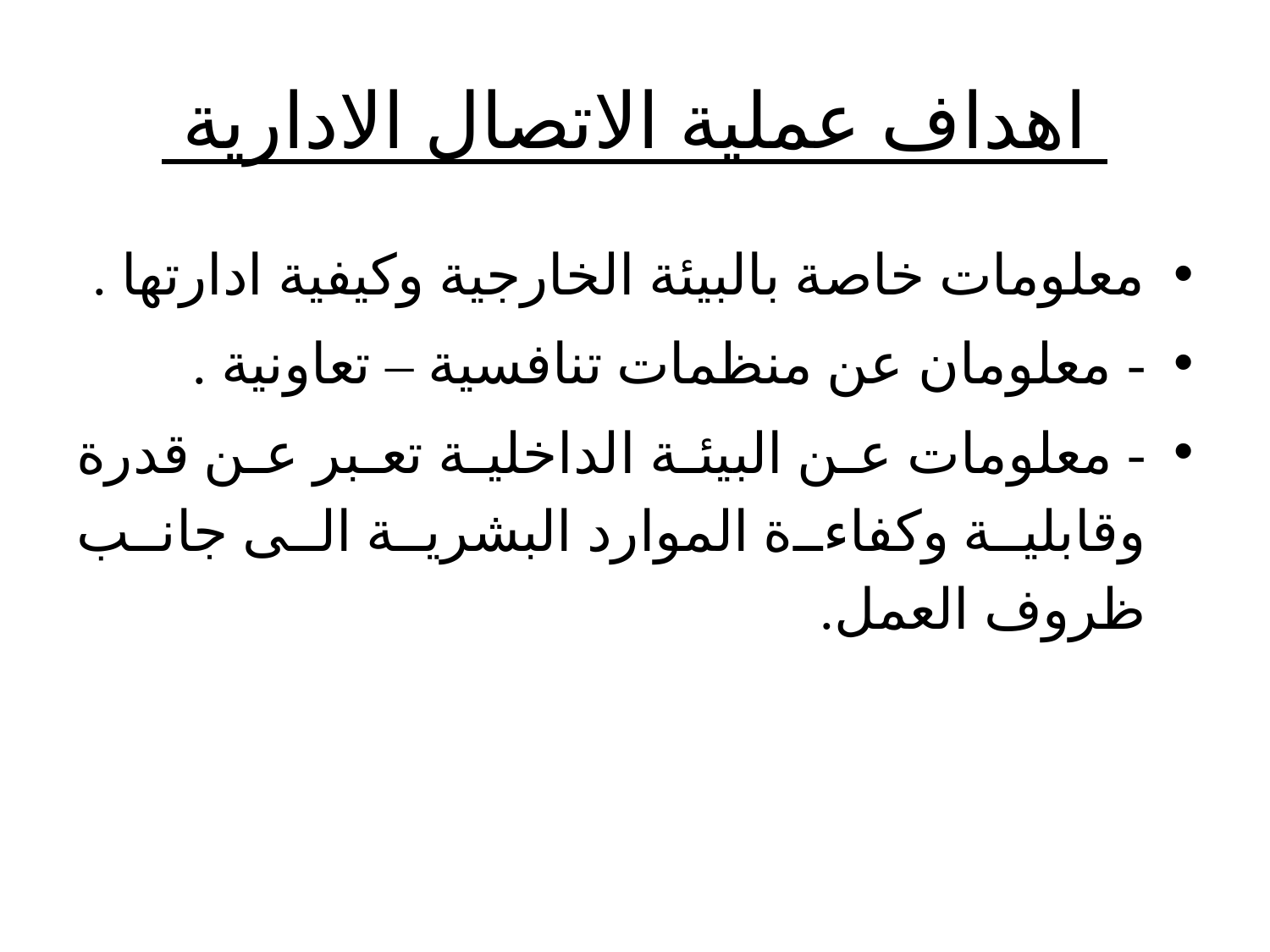

# اهداف عملية الاتصال الادارية
معلومات خاصة بالبيئة الخارجية وكيفية ادارتها .
- معلومان عن منظمات تنافسية – تعاونية .
- معلومات عن البيئة الداخلية تعبر عن قدرة وقابلية وكفاءة الموارد البشرية الى جانب ظروف العمل.